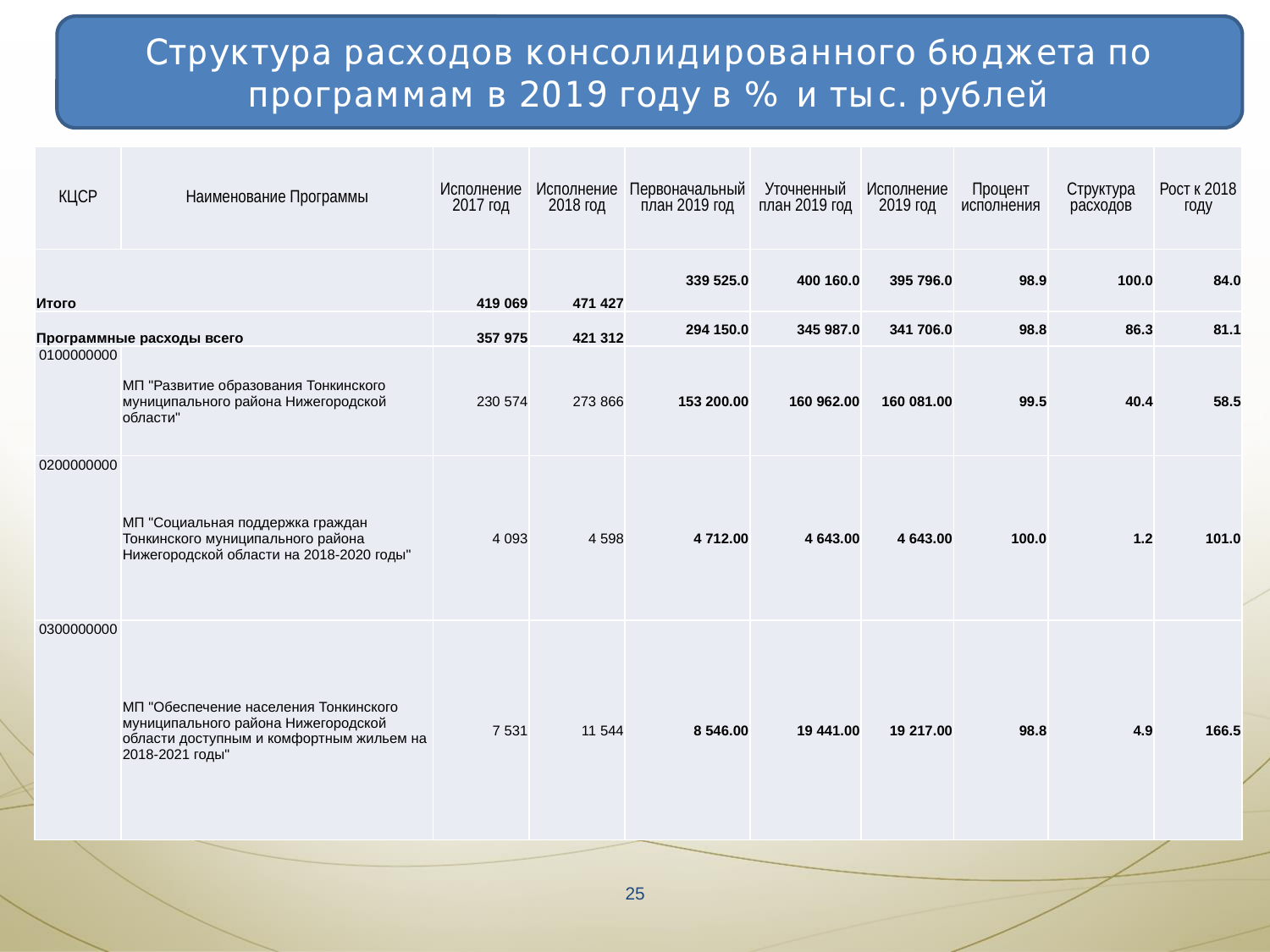

Структура расходов консолидированного бюджета по программам в 2019 году в % и тыс. рублей
| КЦСР | Наименование Программы | Исполнение 2017 год | Исполнение 2018 год | Первоначальный план 2019 год | Уточненный план 2019 год | Исполнение 2019 год | Процент исполнения | Структура расходов | Рост к 2018 году |
| --- | --- | --- | --- | --- | --- | --- | --- | --- | --- |
| Итого |  | 419 069 | 471 427 | 339 525.0 | 400 160.0 | 395 796.0 | 98.9 | 100.0 | 84.0 |
| Программные расходы всего |  | 357 975 | 421 312 | 294 150.0 | 345 987.0 | 341 706.0 | 98.8 | 86.3 | 81.1 |
| 0100000000 | МП "Развитие образования Тонкинского муниципального района Нижегородской области" | 230 574 | 273 866 | 153 200.00 | 160 962.00 | 160 081.00 | 99.5 | 40.4 | 58.5 |
| 0200000000 | МП "Социальная поддержка граждан Тонкинского муниципального района Нижегородской области на 2018-2020 годы" | 4 093 | 4 598 | 4 712.00 | 4 643.00 | 4 643.00 | 100.0 | 1.2 | 101.0 |
| 0300000000 | МП "Обеспечение населения Тонкинского муниципального района Нижегородской области доступным и комфортным жильем на 2018-2021 годы" | 7 531 | 11 544 | 8 546.00 | 19 441.00 | 19 217.00 | 98.8 | 4.9 | 166.5 |

25